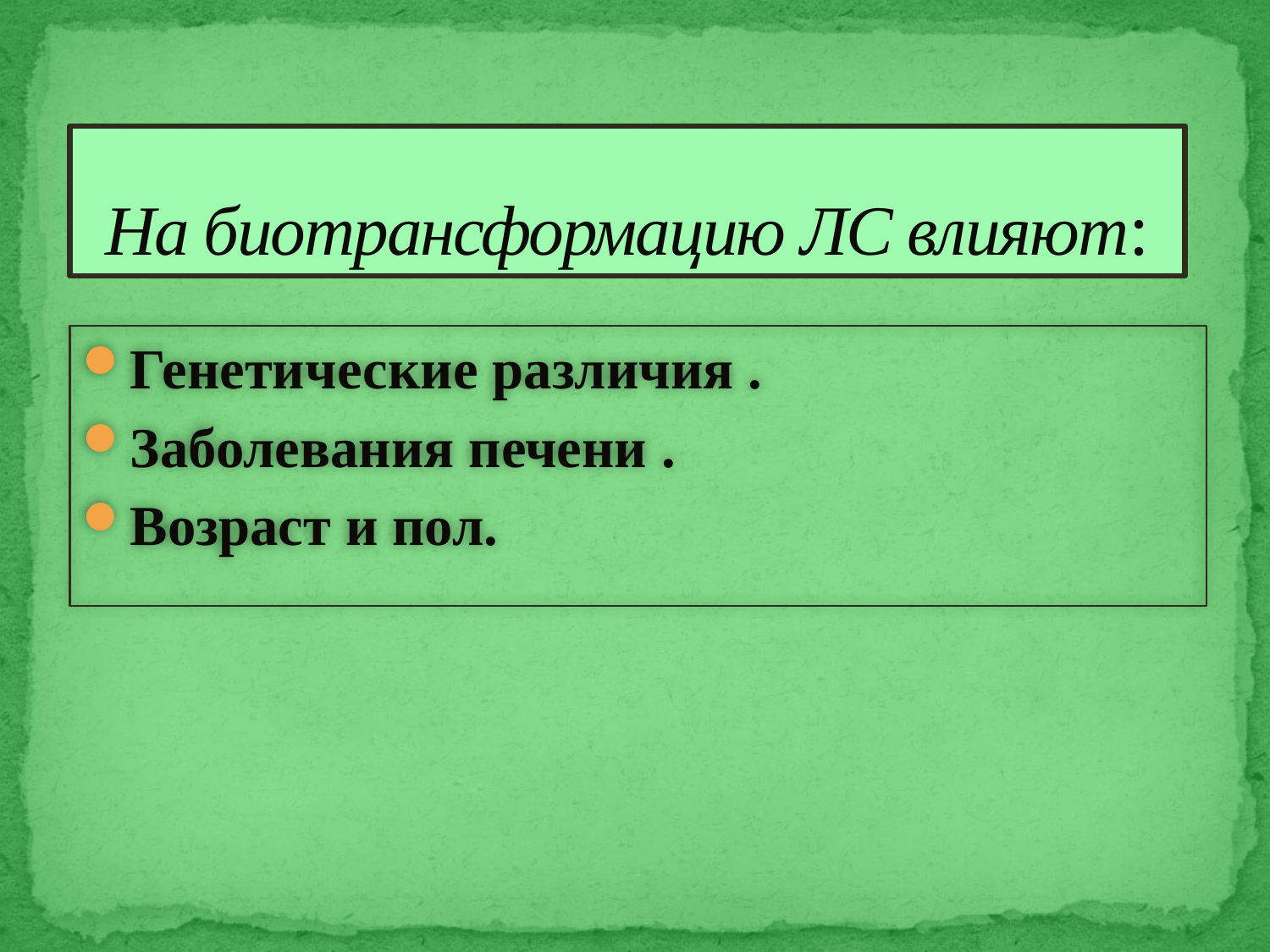

# На биотрансформацию ЛС влияют:
Генетические различия .
Заболевания печени .
Возраст и пол.